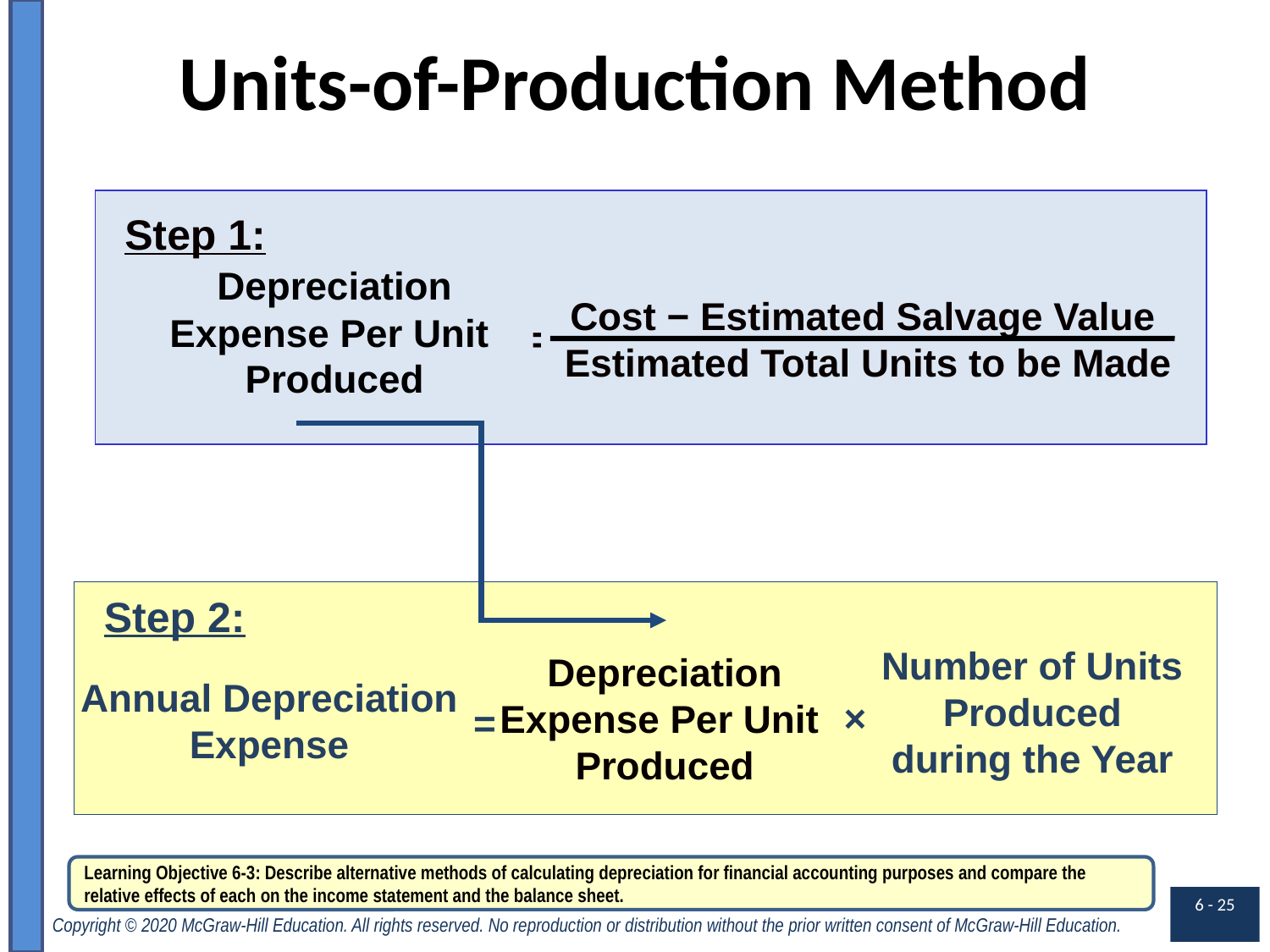

# Units-of-Production Method

Step 1:
Depreciation
Expense Per Unit
Produced
Cost − Estimated Salvage Value
 Estimated Total Units to be Made
=

Step 2:
Number of Units Produced
during the Year
Depreciation
Expense Per Unit
Produced
Annual Depreciation
Expense
×
=
Learning Objective 6-3: Describe alternative methods of calculating depreciation for financial accounting purposes and compare the relative effects of each on the income statement and the balance sheet.